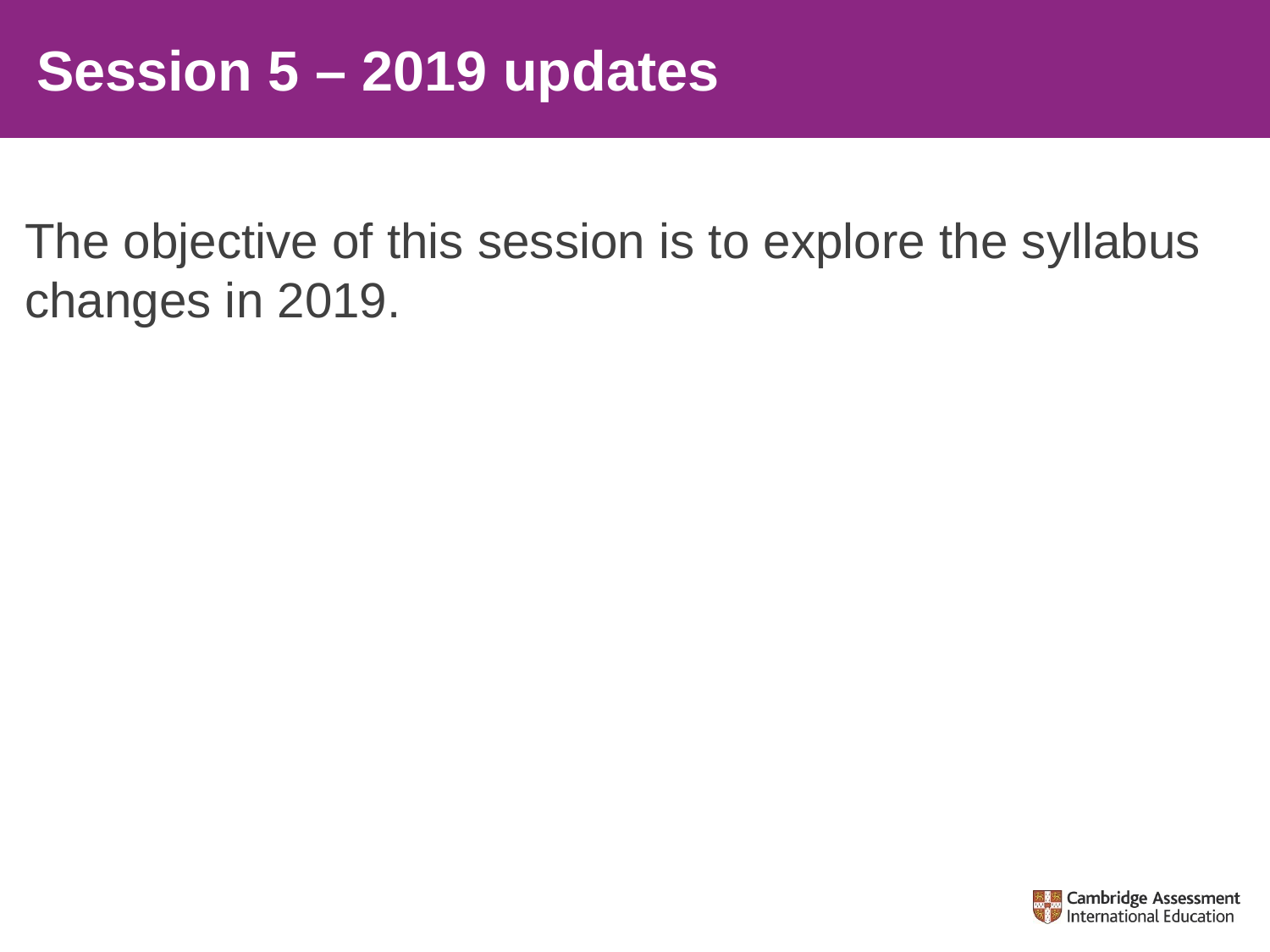

# Session 5 – 2019 updates
The objective of this session is to explore the syllabus changes in 2019.